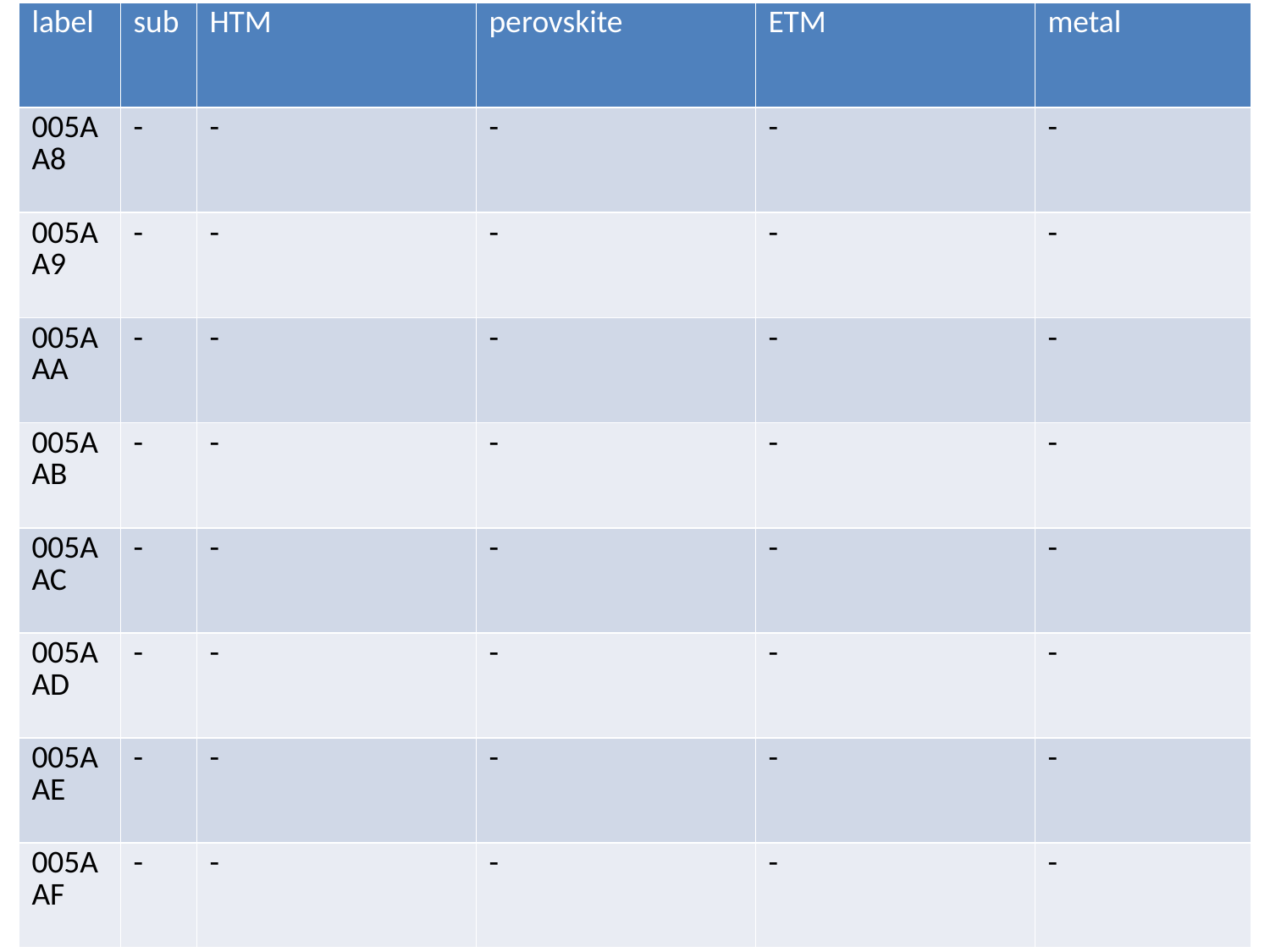

| label | sub | HTM | perovskite | ETM | metal |
| --- | --- | --- | --- | --- | --- |
| 005AA8 | - | - | - | - | - |
| 005AA9 | - | - | - | - | - |
| 005AAA | - | - | - | - | - |
| 005AAB | - | - | - | - | - |
| 005AAC | - | - | - | - | - |
| 005AAD | - | - | - | - | - |
| 005AAE | - | - | - | - | - |
| 005AAF | - | - | - | - | - |